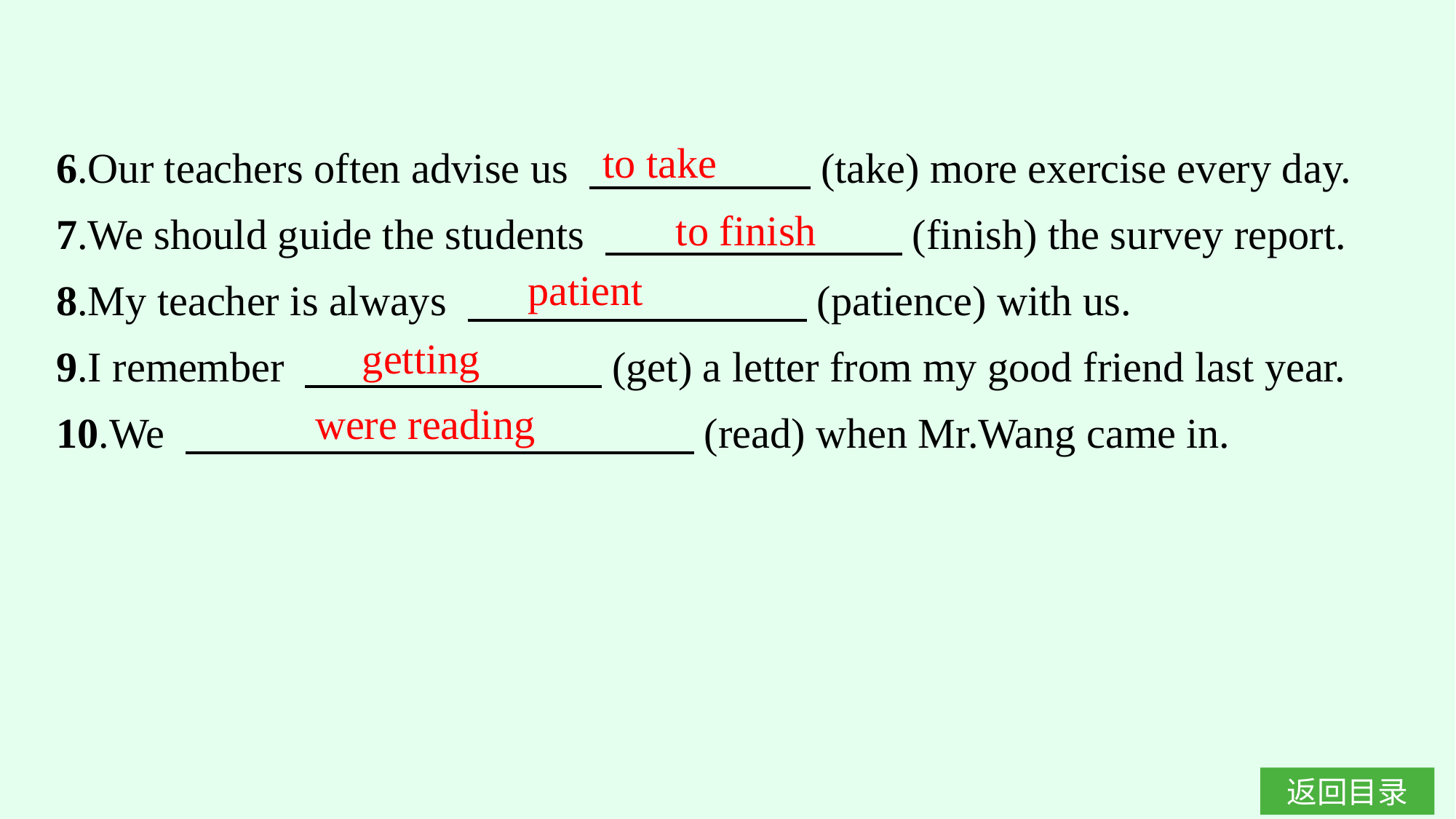

6.Our teachers often advise us 　　　　　 (take) more exercise every day.
7.We should guide the students 　　　　　　　(finish) the survey report.
8.My teacher is always 　　　　　　　　(patience) with us.
9.I remember 　　　　　　　(get) a letter from my good friend last year.
10.We 　　　　　　　　　　　　(read) when Mr.Wang came in.
to take
to finish
patient
getting
were reading